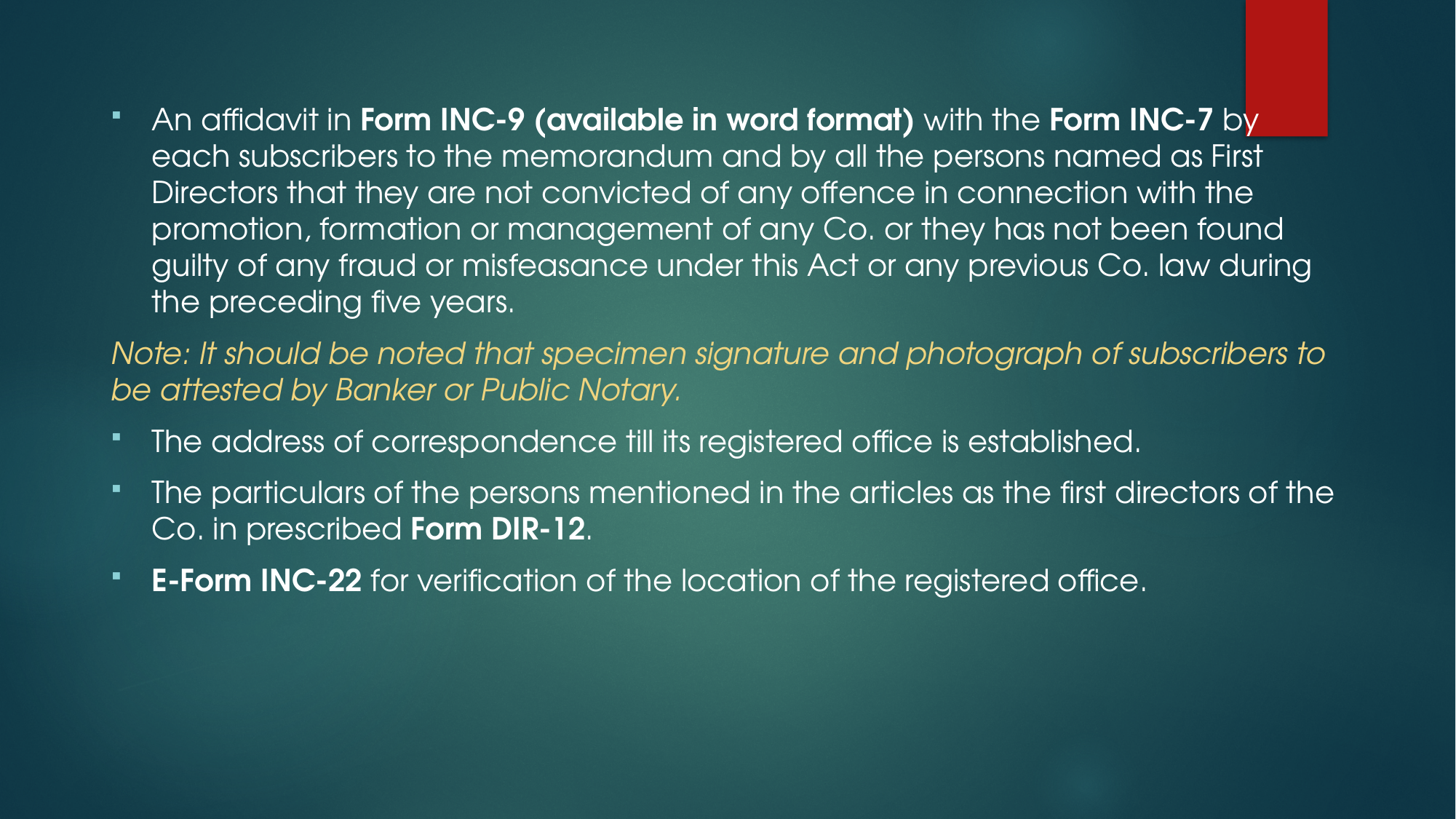

An affidavit in Form INC-9 (available in word format) with the Form INC-7 by each subscribers to the memorandum and by all the persons named as First Directors that they are not convicted of any offence in connection with the promotion, formation or management of any Co. or they has not been found guilty of any fraud or misfeasance under this Act or any previous Co. law during the preceding five years.
Note: It should be noted that specimen signature and photograph of subscribers to be attested by Banker or Public Notary.
The address of correspondence till its registered office is established.
The particulars of the persons mentioned in the articles as the first directors of the Co. in prescribed Form DIR-12.
E-Form INC-22 for verification of the location of the registered office.